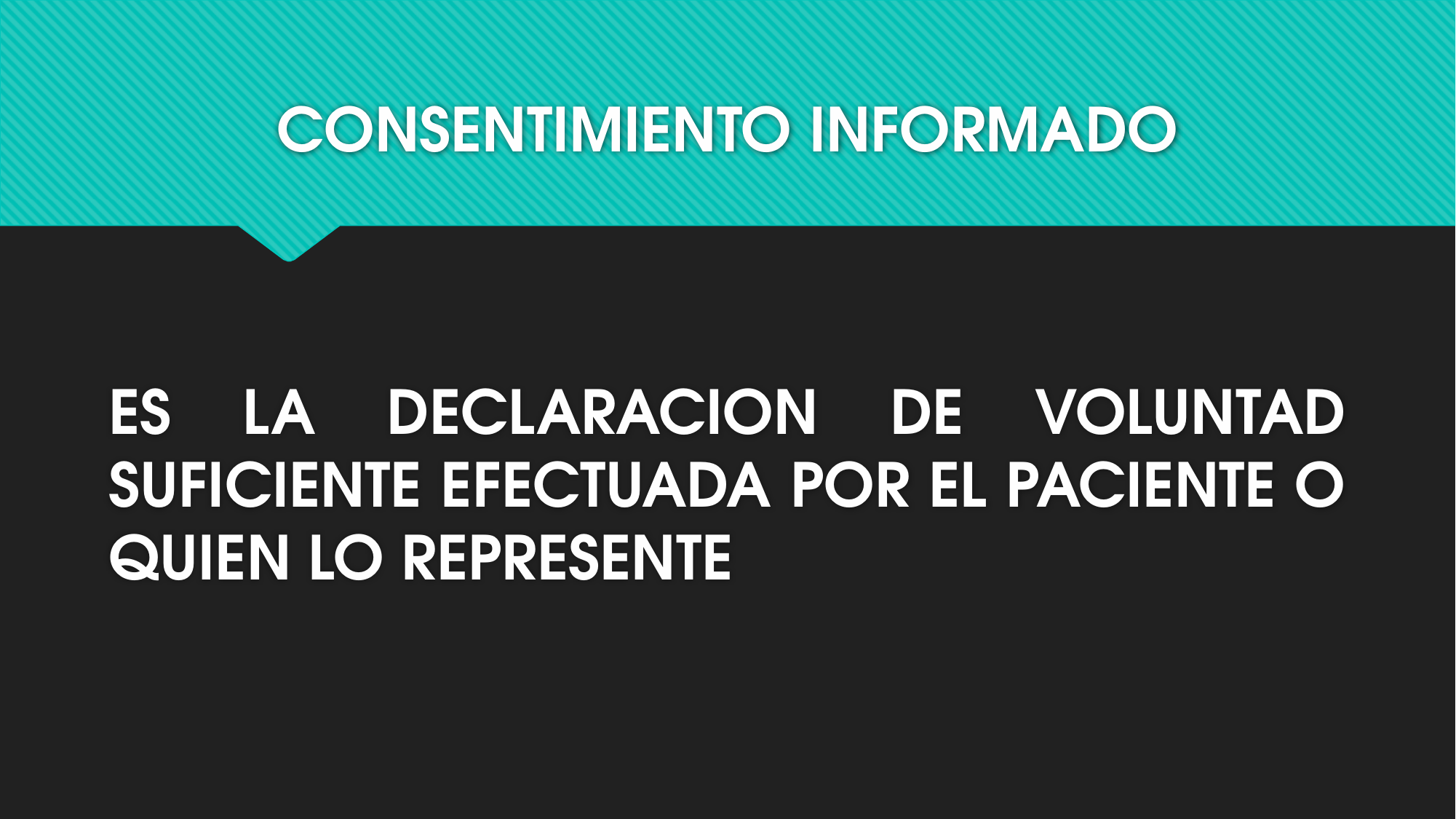

# CONSENTIMIENTO INFORMADO
ES LA DECLARACION DE VOLUNTAD SUFICIENTE EFECTUADA POR EL PACIENTE O QUIEN LO REPRESENTE